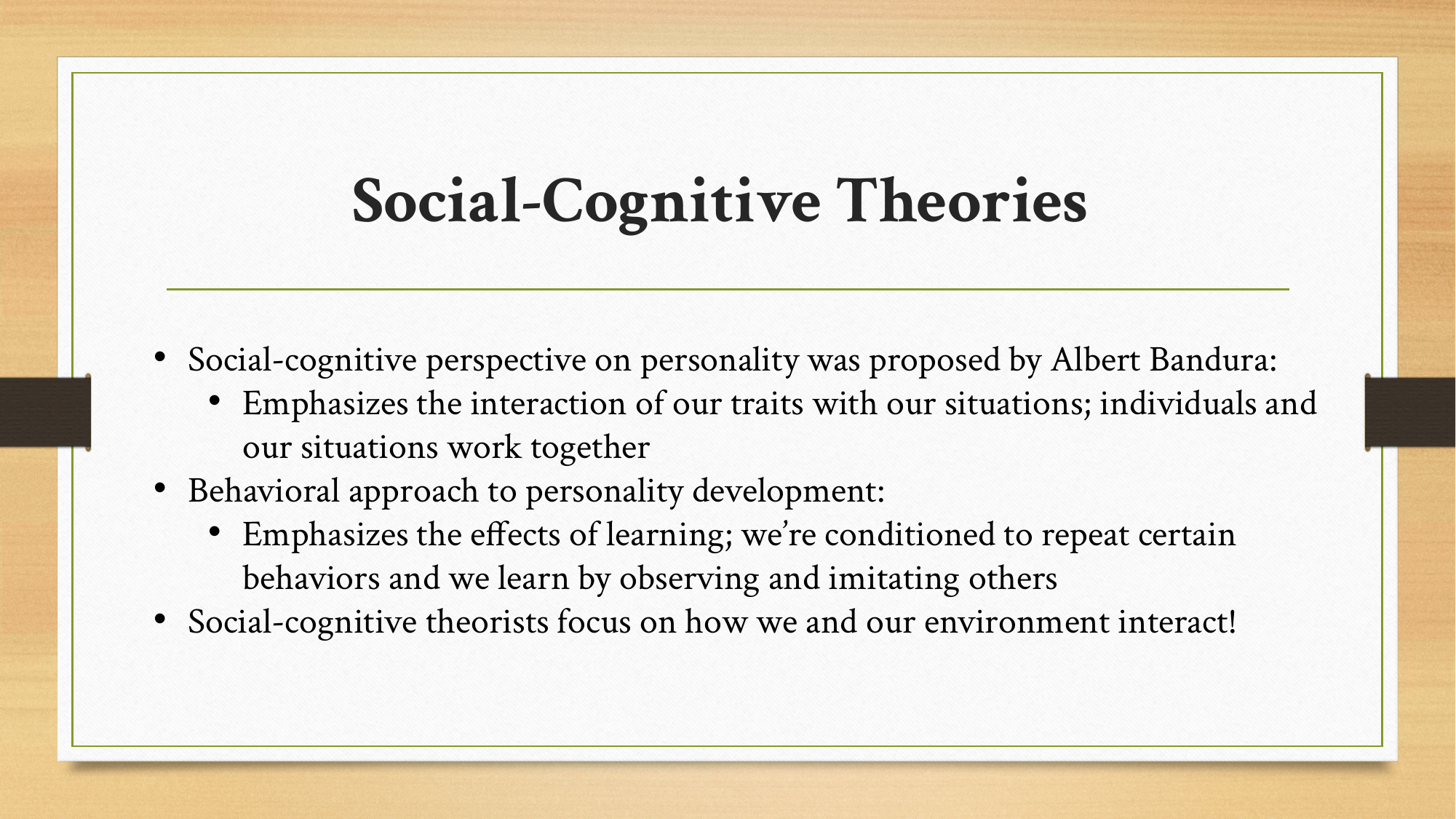

# Social-Cognitive Theories
Social-cognitive perspective on personality was proposed by Albert Bandura:
Emphasizes the interaction of our traits with our situations; individuals and our situations work together
Behavioral approach to personality development:
Emphasizes the effects of learning; we’re conditioned to repeat certain behaviors and we learn by observing and imitating others
Social-cognitive theorists focus on how we and our environment interact!